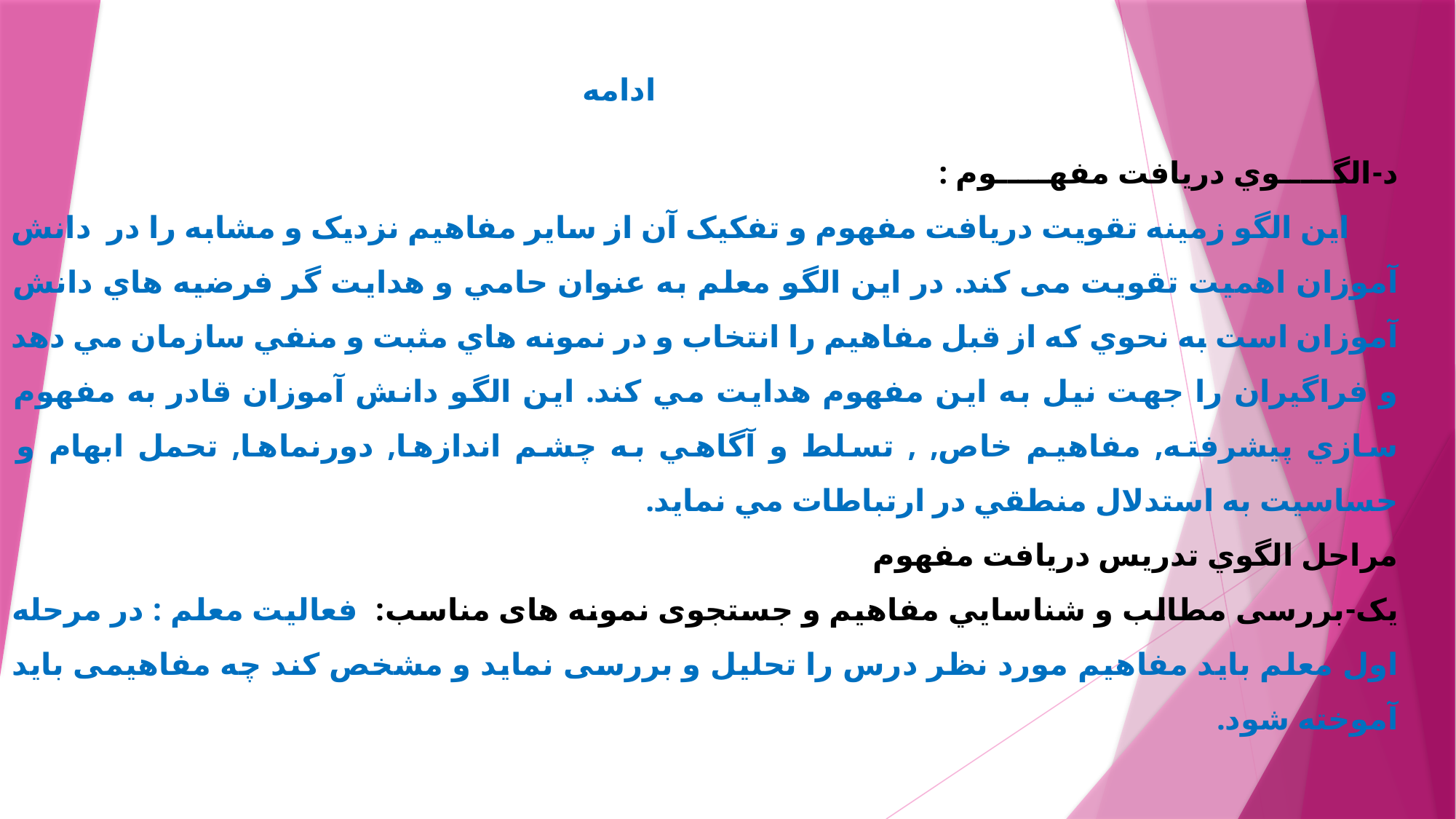

# ادامه
د-الگـــــوي دريافت مفهـــــوم :
      اين الگو زمینه تقویت دريافت مفهوم و تفکیک آن از سایر مفاهیم نزدیک و مشابه را در  دانش آموزان اهميت تقویت می کند. در اين الگو معلم به عنوان حامي و هدايت گر فرضيه هاي دانش آموزان است به نحوي كه از قبل مفاهيم را انتخاب و در نمونه هاي مثبت و منفي سازمان مي دهد و فراگيران را جهت نيل به اين مفهوم هدايت مي كند. اين الگو دانش آموزان قادر به مفهوم سازي پيشرفته, مفاهيم خاص, , تسلط و آگاهي به چشم اندازها, دورنماها, تحمل ابهام و حساسيت به استدلال منطقي در ارتباطات مي نمايد.
مراحل الگوي تدريس دريافت مفهوم
یک-بررسی مطالب و شناسايي مفاهیم و جستجوی نمونه های مناسب:  فعالیت معلم : در مرحله اول معلم باید مفاهیم مورد نظر درس را تحلیل و بررسی نماید و مشخص کند چه مفاهیمی باید آموخته شود.